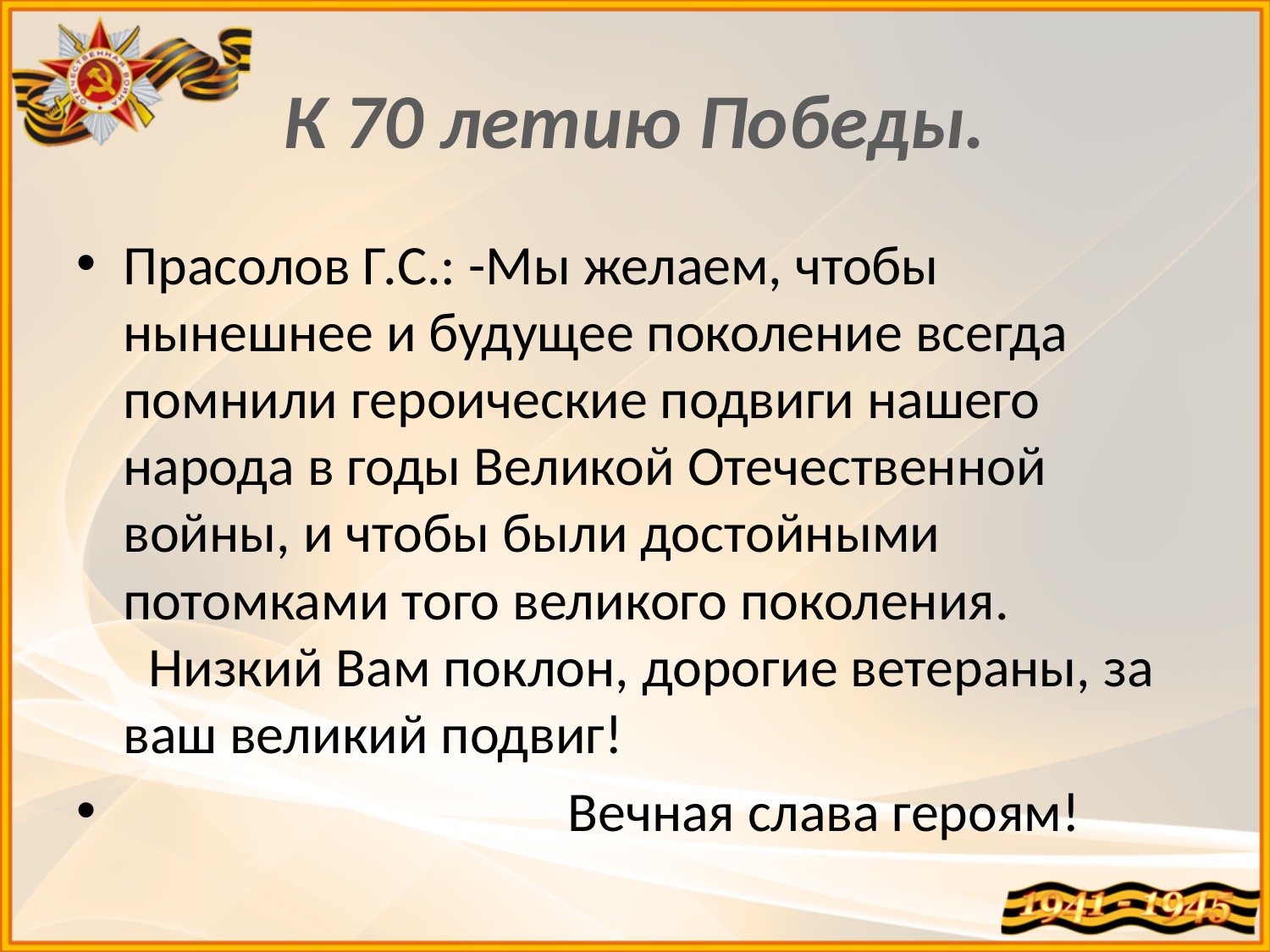

# К 70 летию Победы.
Прасолов Г.С.: -Мы желаем, чтобы нынешнее и будущее поколение всегда помнили героические подвиги нашего народа в годы Великой Отечественной войны, и чтобы были достойными потомками того великого поколения.
  Низкий Вам поклон, дорогие ветераны, за ваш великий подвиг!
                                   Вечная слава героям!